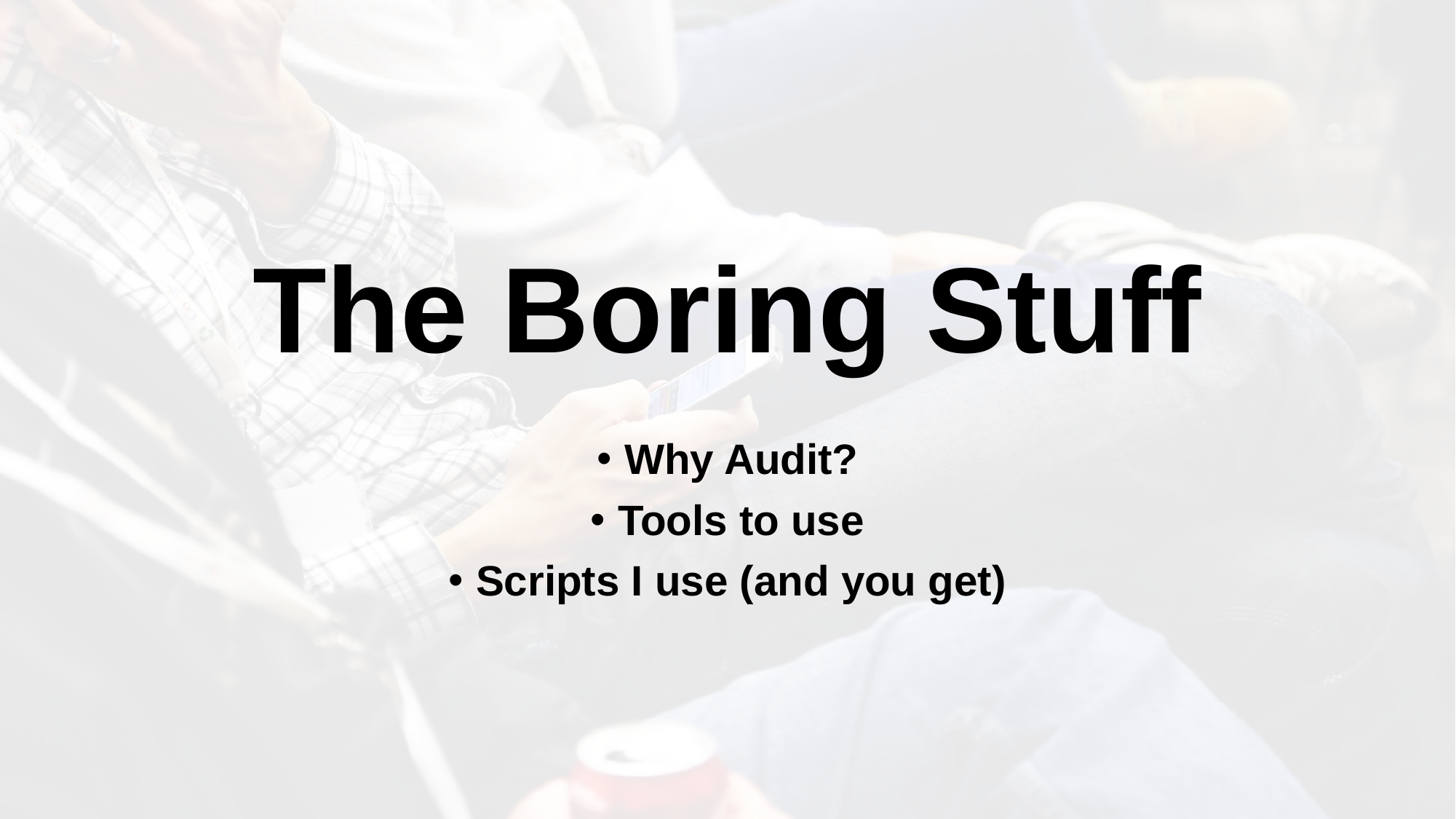

# The Boring Stuff
Why Audit?
Tools to use
Scripts I use (and you get)